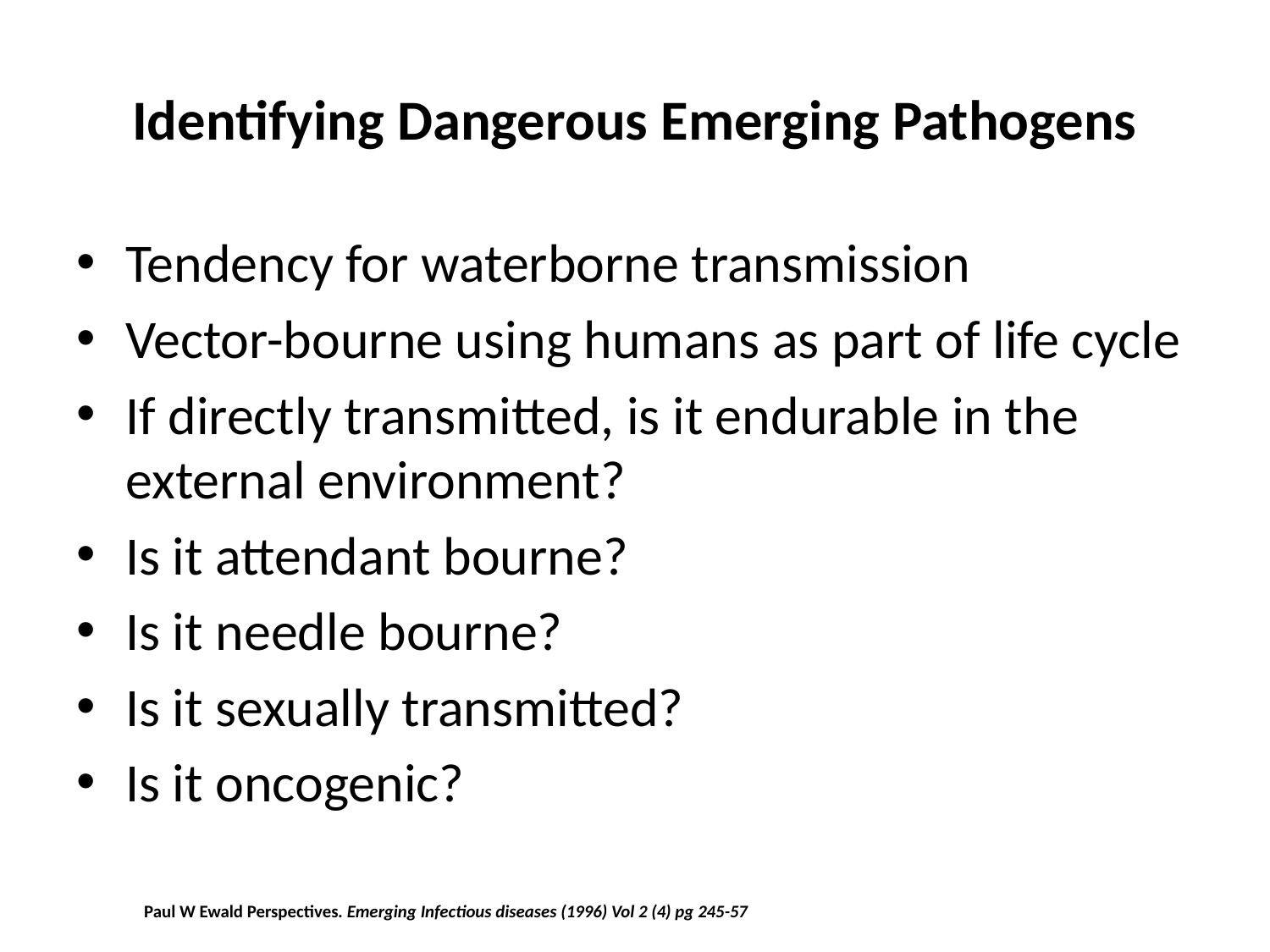

# Identifying Dangerous Emerging Pathogens
Tendency for waterborne transmission
Vector-bourne using humans as part of life cycle
If directly transmitted, is it endurable in the external environment?
Is it attendant bourne?
Is it needle bourne?
Is it sexually transmitted?
Is it oncogenic?
Paul W Ewald Perspectives. Emerging Infectious diseases (1996) Vol 2 (4) pg 245-57